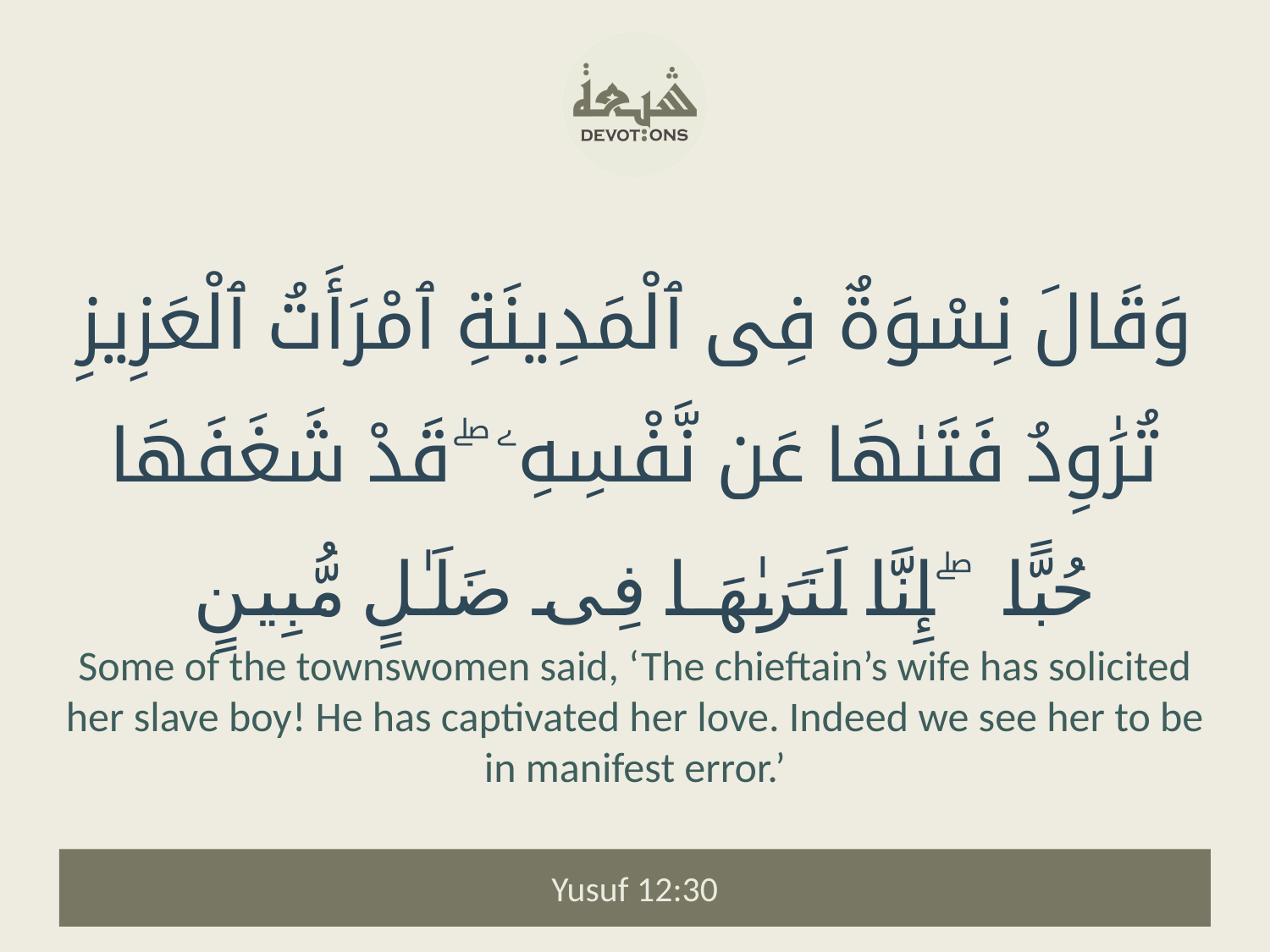

وَقَالَ نِسْوَةٌ فِى ٱلْمَدِينَةِ ٱمْرَأَتُ ٱلْعَزِيزِ تُرَٰوِدُ فَتَىٰهَا عَن نَّفْسِهِۦ ۖ قَدْ شَغَفَهَا حُبًّا ۖ إِنَّا لَنَرَىٰهَا فِى ضَلَـٰلٍ مُّبِينٍ
Some of the townswomen said, ‘The chieftain’s wife has solicited her slave boy! He has captivated her love. Indeed we see her to be in manifest error.’
Yusuf 12:30